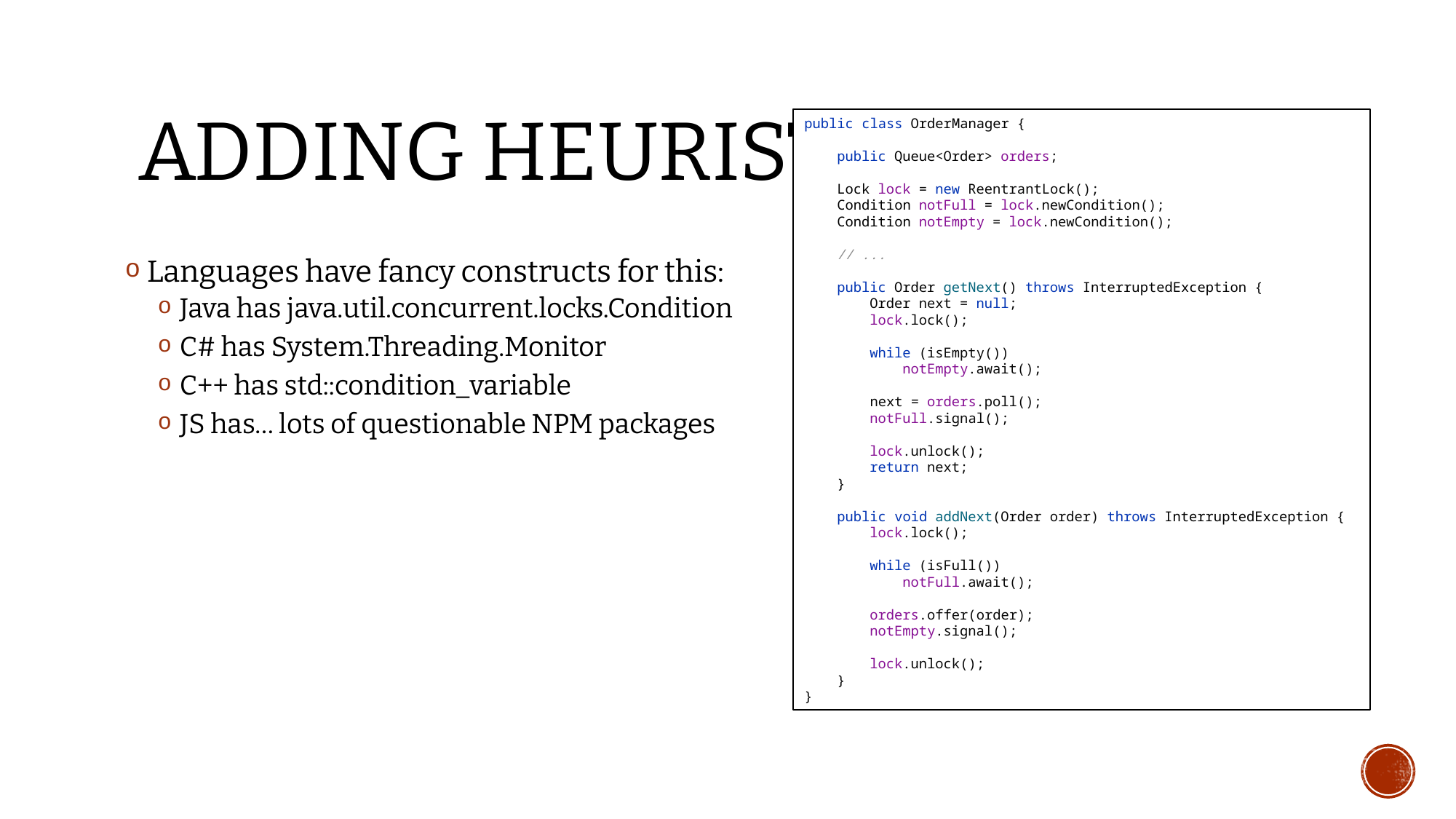

# Adding heuristic
public class OrderManager {
    public Queue<Order> orders;
    Lock lock = new ReentrantLock();
    Condition notFull = lock.newCondition();
    Condition notEmpty = lock.newCondition();
    // ...
    public Order getNext() throws InterruptedException {
        Order next = null;
        lock.lock();
        while (isEmpty())
            notEmpty.await();
        next = orders.poll();
        notFull.signal();
        lock.unlock();
        return next;
    }
    public void addNext(Order order) throws InterruptedException {
        lock.lock();
        while (isFull())
            notFull.await();
        orders.offer(order);
        notEmpty.signal();
        lock.unlock();
    }
}
Languages have fancy constructs for this:
Java has java.util.concurrent.locks.Condition
C# has System.Threading.Monitor
C++ has std::condition_variable
JS has… lots of questionable NPM packages